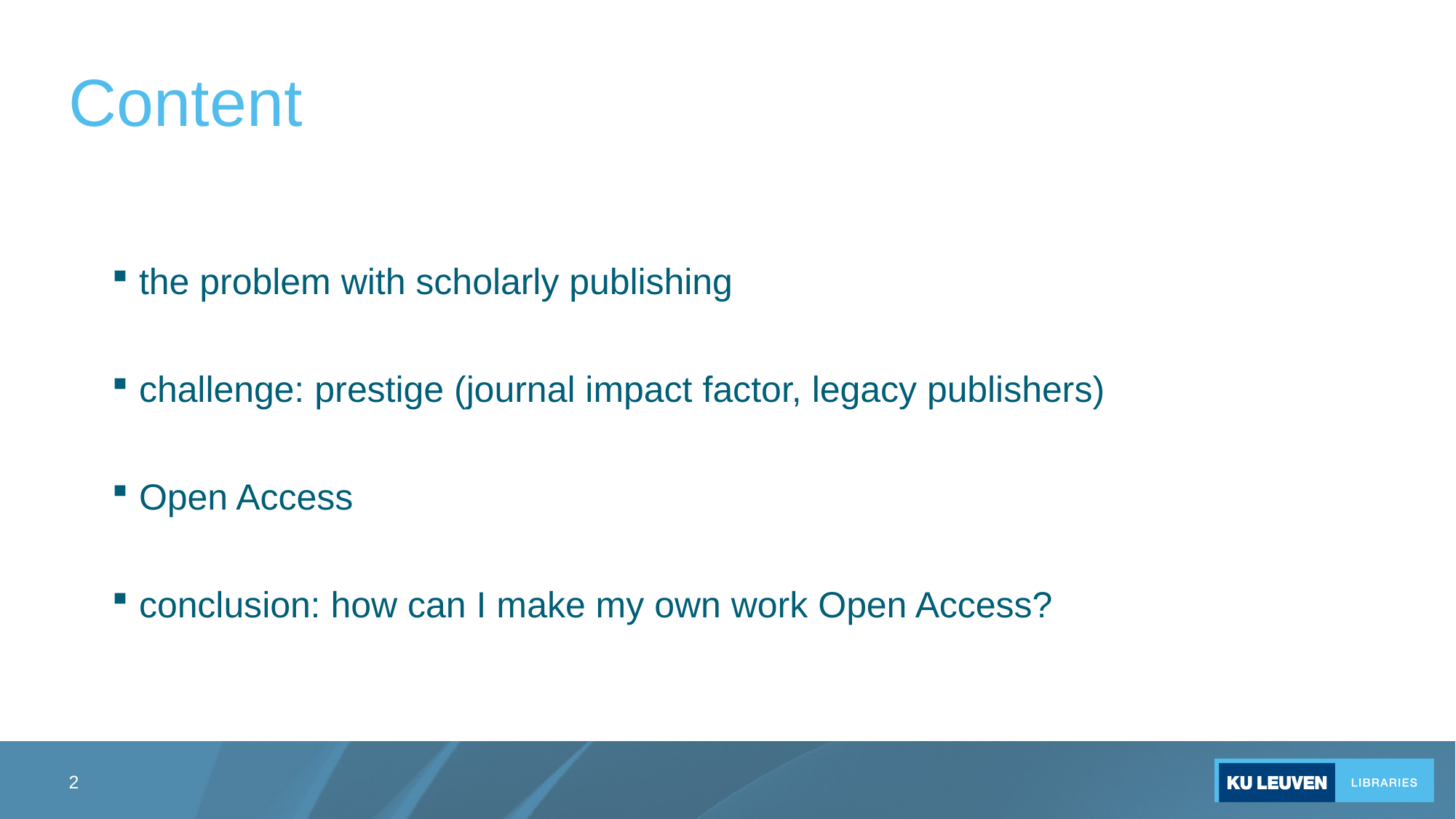

# Content

the problem with scholarly publishing

challenge: prestige (journal impact factor, legacy publishers)

Open Access

conclusion: how can I make my own work Open Access?

2